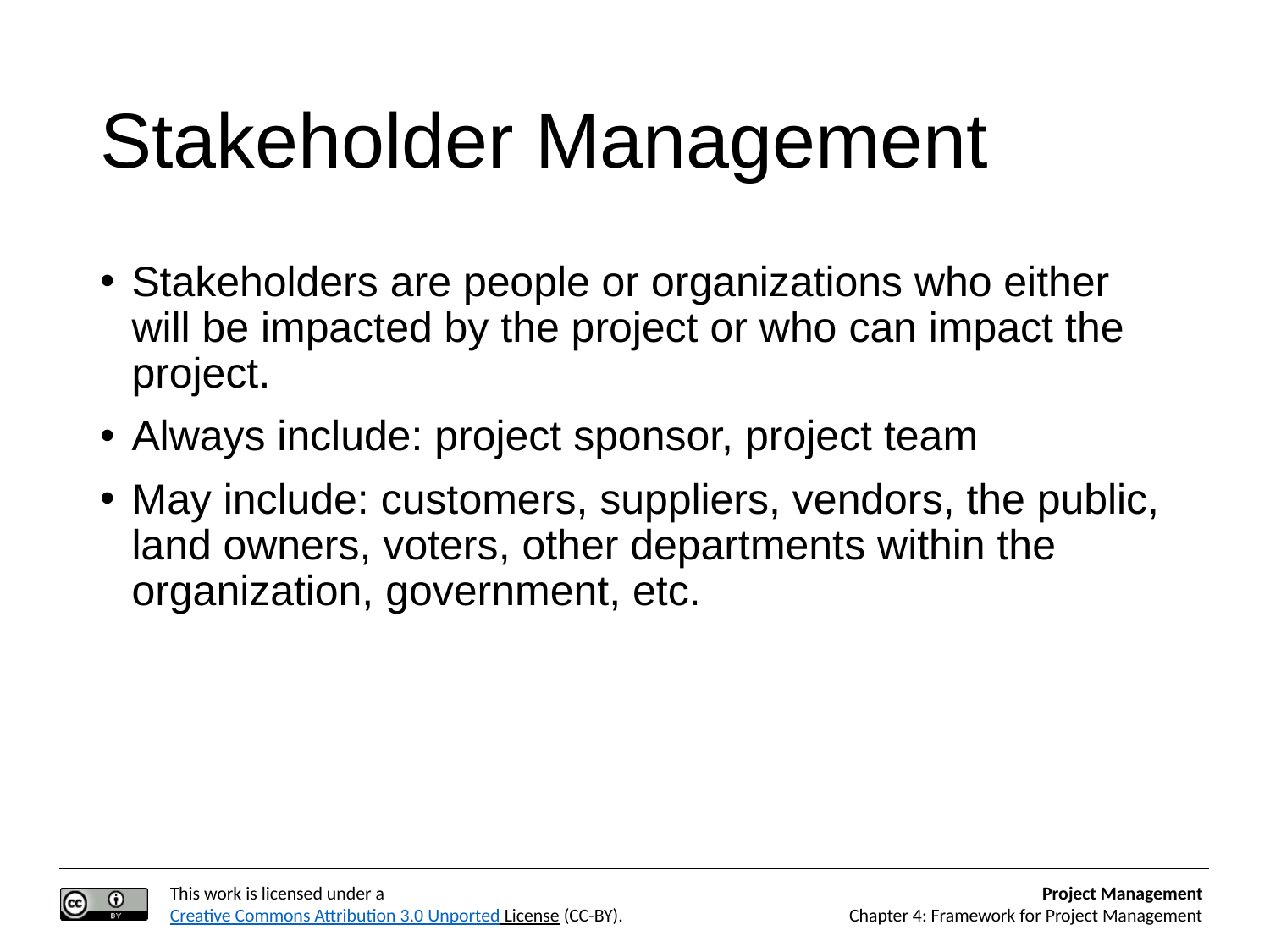

# Stakeholder Management
Stakeholders are people or organizations who either will be impacted by the project or who can impact the project.
Always include: project sponsor, project team
May include: customers, suppliers, vendors, the public, land owners, voters, other departments within the organization, government, etc.